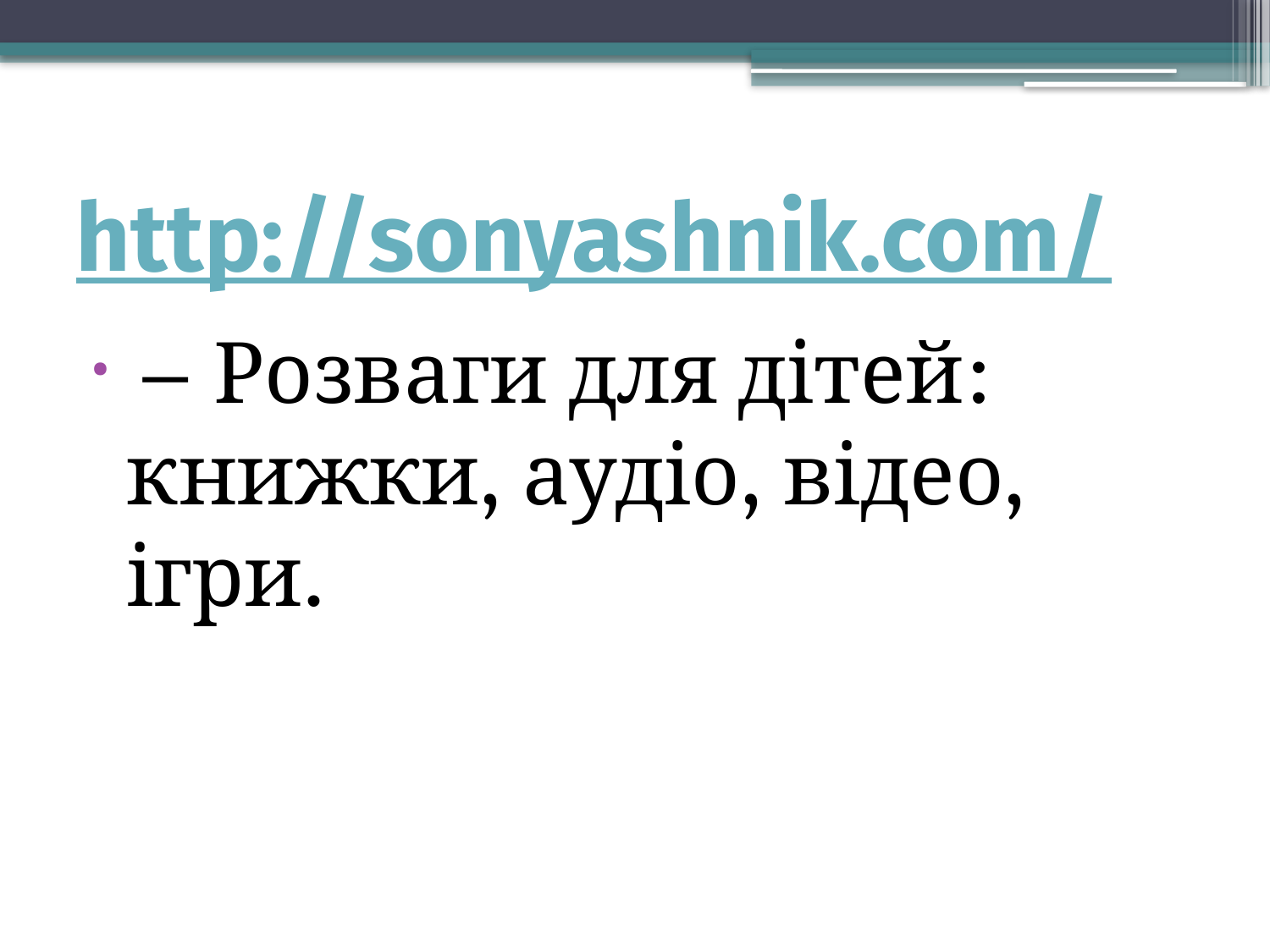

# http://sonyashnik.com/
 – Розваги для дітей: книжки, аудіо, відео, ігри.